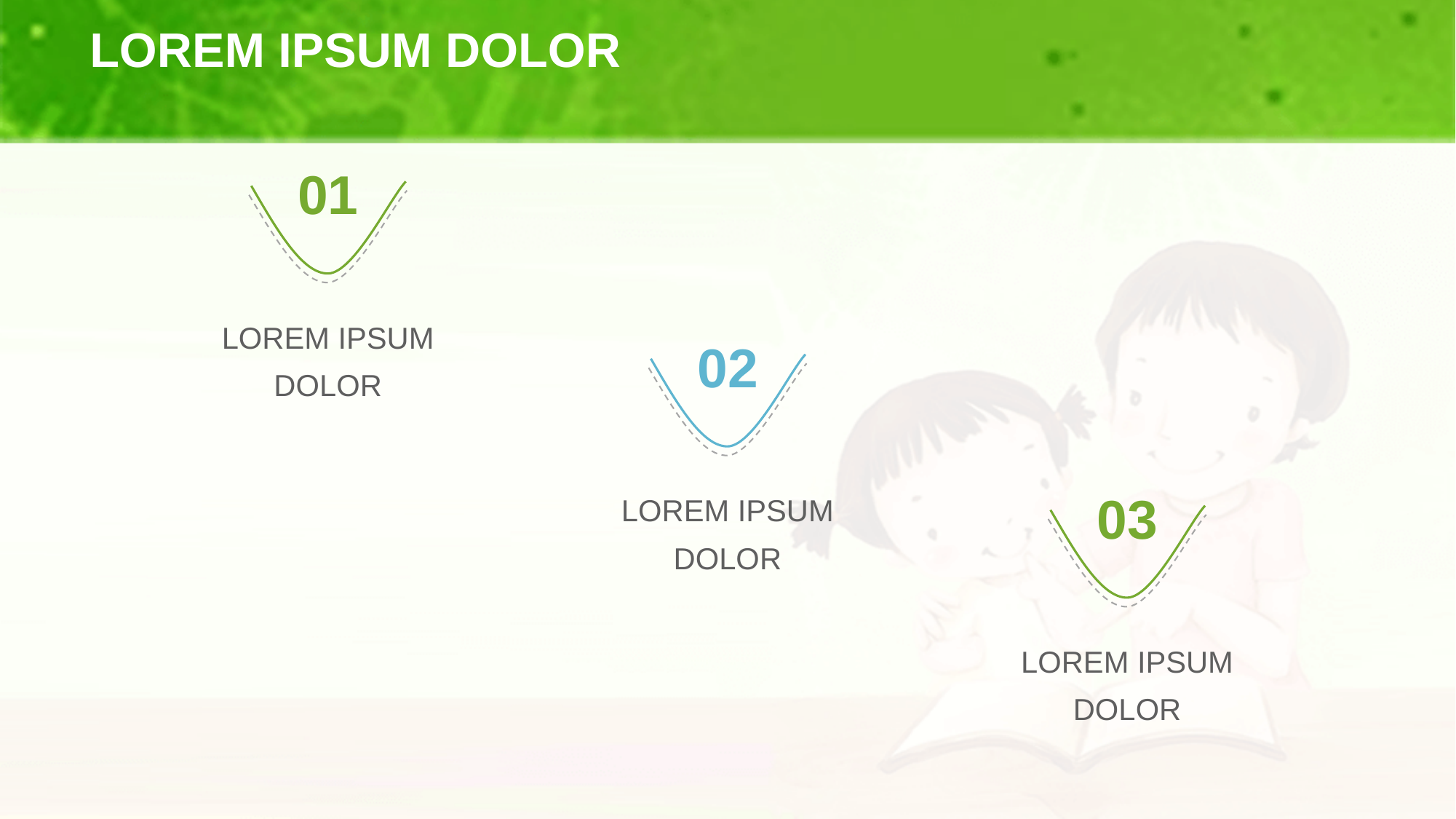

LOREM IPSUM DOLOR
01

LOREM IPSUM DOLOR
02

03

LOREM IPSUM DOLOR
LOREM IPSUM DOLOR